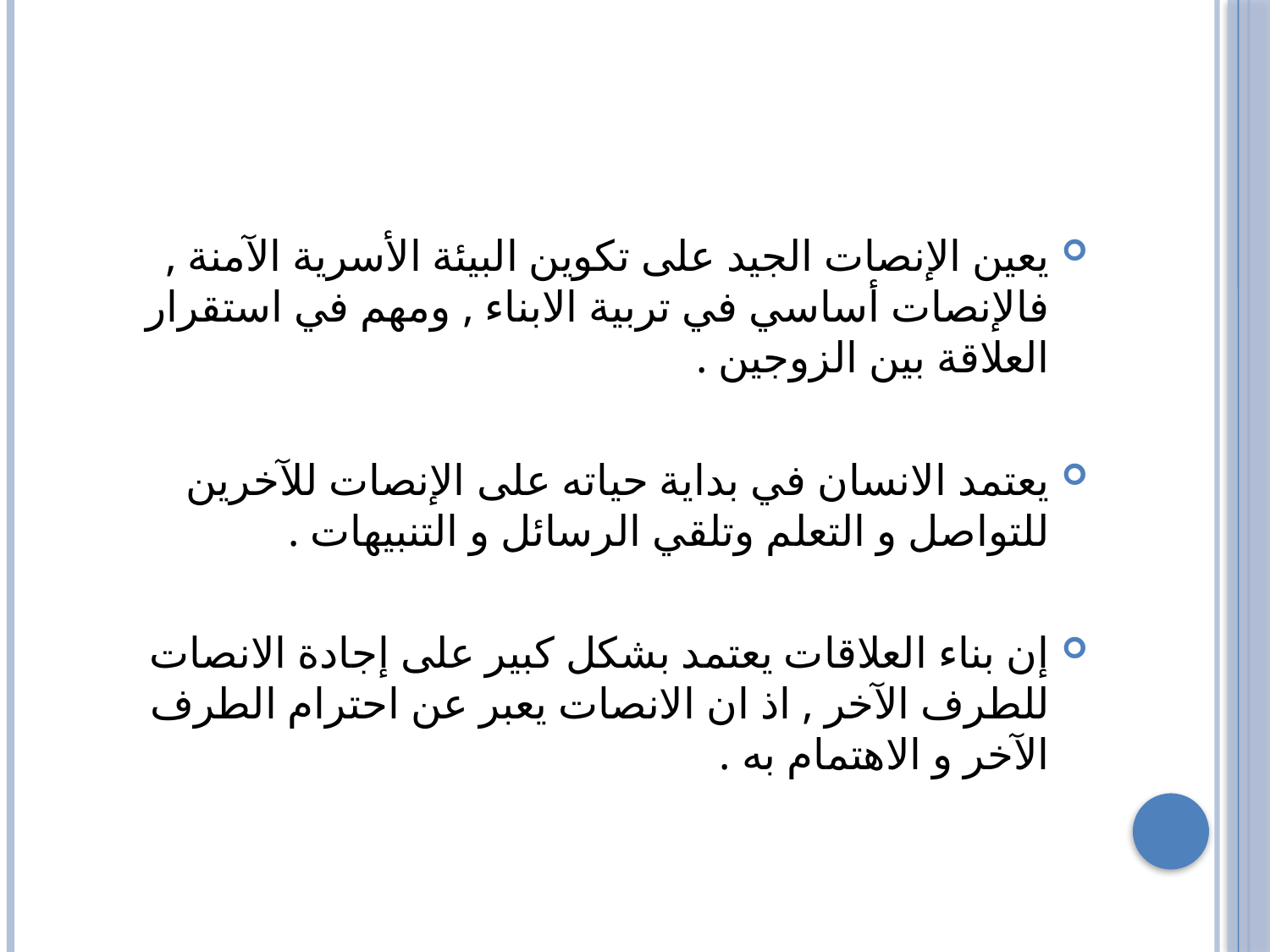

#
يعين الإنصات الجيد على تكوين البيئة الأسرية الآمنة , فالإنصات أساسي في تربية الابناء , ومهم في استقرار العلاقة بين الزوجين .

يعتمد الانسان في بداية حياته على الإنصات للآخرين للتواصل و التعلم وتلقي الرسائل و التنبيهات .

إن بناء العلاقات يعتمد بشكل كبير على إجادة الانصات للطرف الآخر , اذ ان الانصات يعبر عن احترام الطرف الآخر و الاهتمام به .